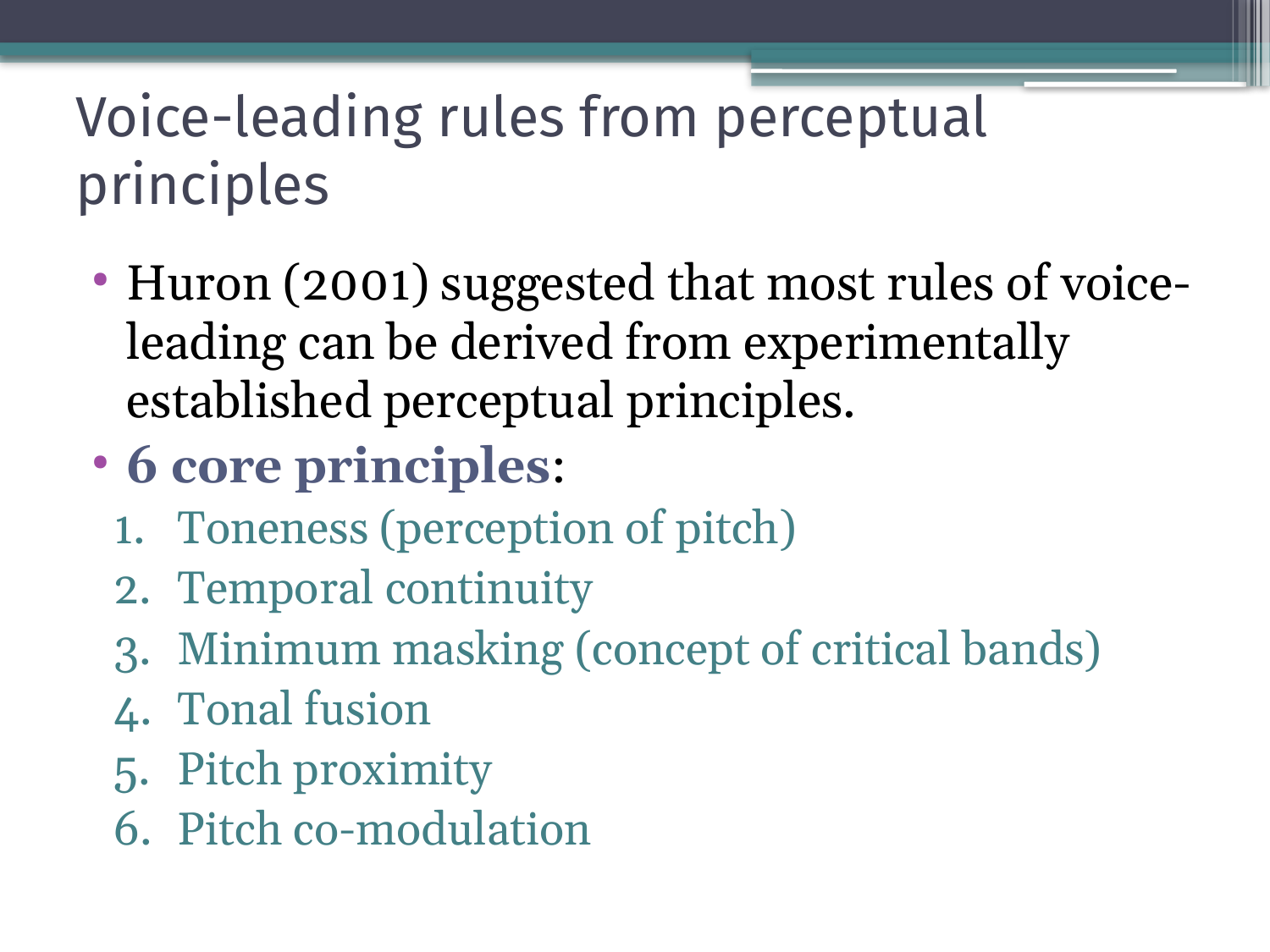

# Voice-leading rules from perceptual principles
Huron (2001) suggested that most rules of voice-leading can be derived from experimentally established perceptual principles.
6 core principles:
Toneness (perception of pitch)
Temporal continuity
Minimum masking (concept of critical bands)
Tonal fusion
Pitch proximity
Pitch co-modulation